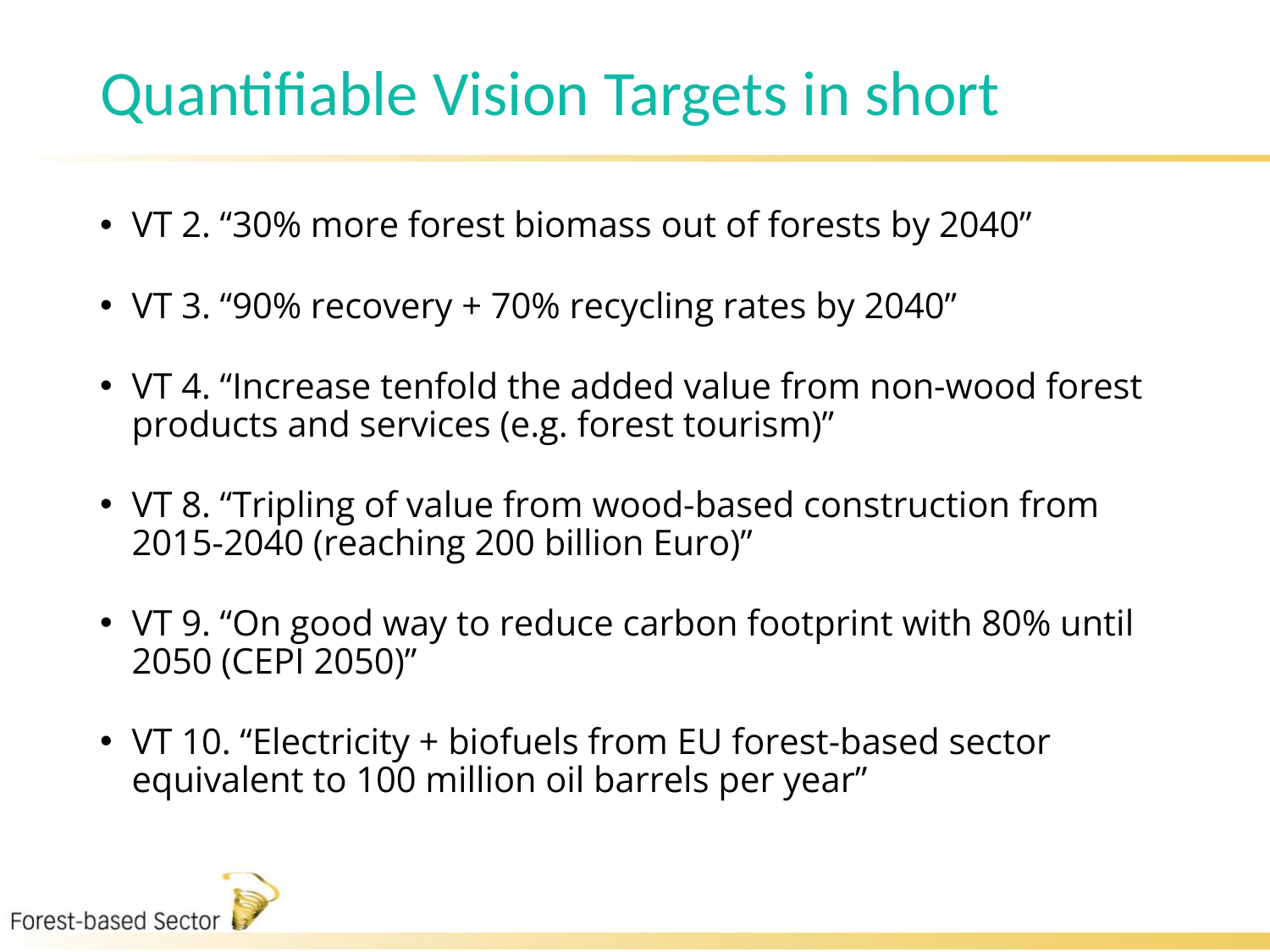

# Quantifiable Vision Targets in short
VT 2. “30% more forest biomass out of forests by 2040”
VT 3. “90% recovery + 70% recycling rates by 2040”
VT 4. “Increase tenfold the added value from non-wood forest products and services (e.g. forest tourism)”
VT 8. “Tripling of value from wood-based construction from 2015-2040 (reaching 200 billion Euro)”
VT 9. “On good way to reduce carbon footprint with 80% until 2050 (CEPI 2050)”
VT 10. “Electricity + biofuels from EU forest-based sector equivalent to 100 million oil barrels per year”